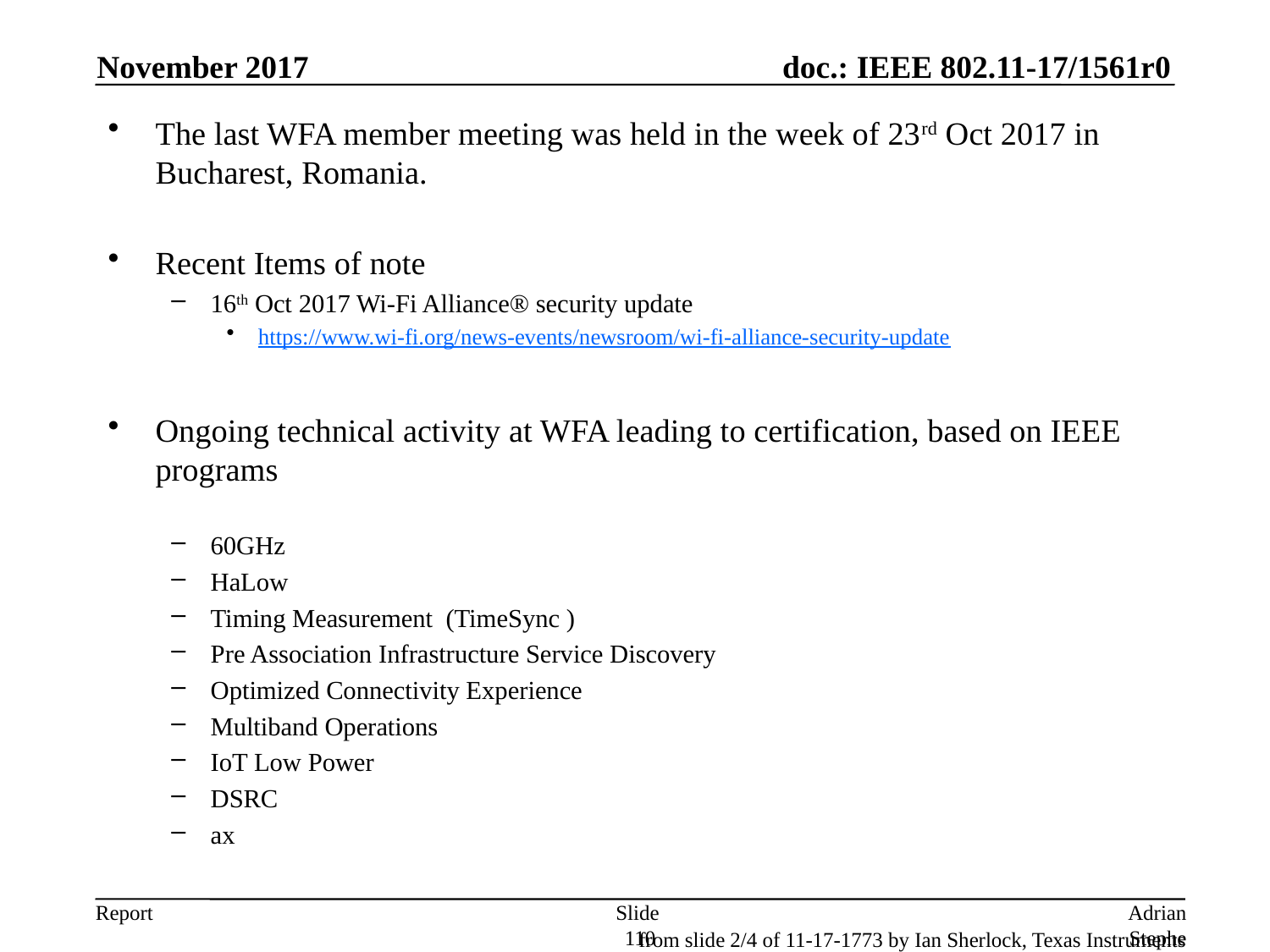

November 2017
The last WFA member meeting was held in the week of 23rd Oct 2017 in Bucharest, Romania.

Recent Items of note
16th Oct 2017 Wi-Fi Alliance® security update
https://www.wi-fi.org/news-events/newsroom/wi-fi-alliance-security-update

Ongoing technical activity at WFA leading to certification, based on IEEE programs

60GHz
HaLow
Timing Measurement  (TimeSync )
Pre Association Infrastructure Service Discovery
Optimized Connectivity Experience
Multiband Operations
IoT Low Power
DSRC
ax

Slide 110
Adrian Stephens, Intel Corporation
from slide 2/4 of 11-17-1773 by Ian Sherlock, Texas Instruments